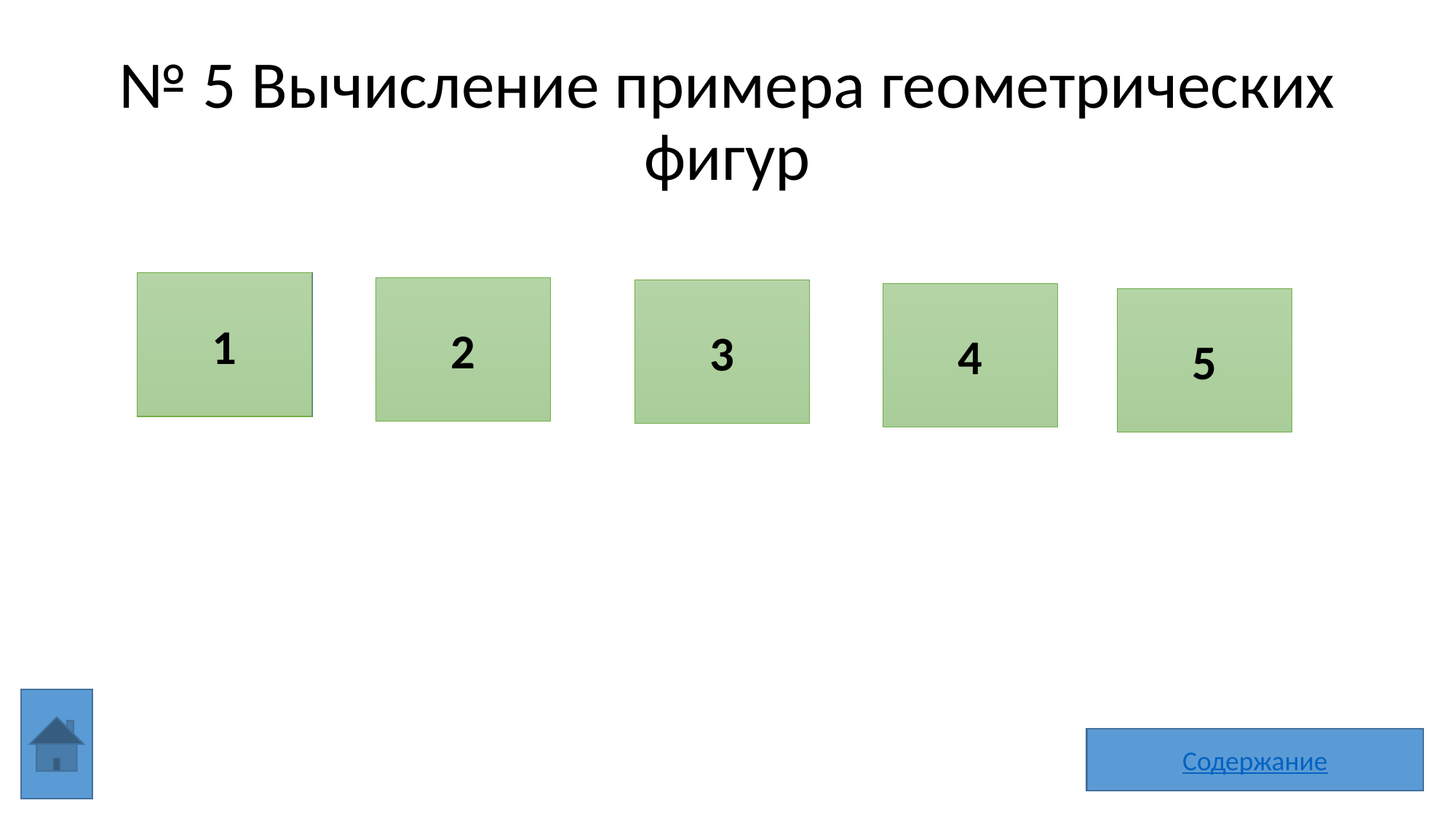

# № 5 Вычисление примера геометрических фигур
1

2
3
4
5

Содержание